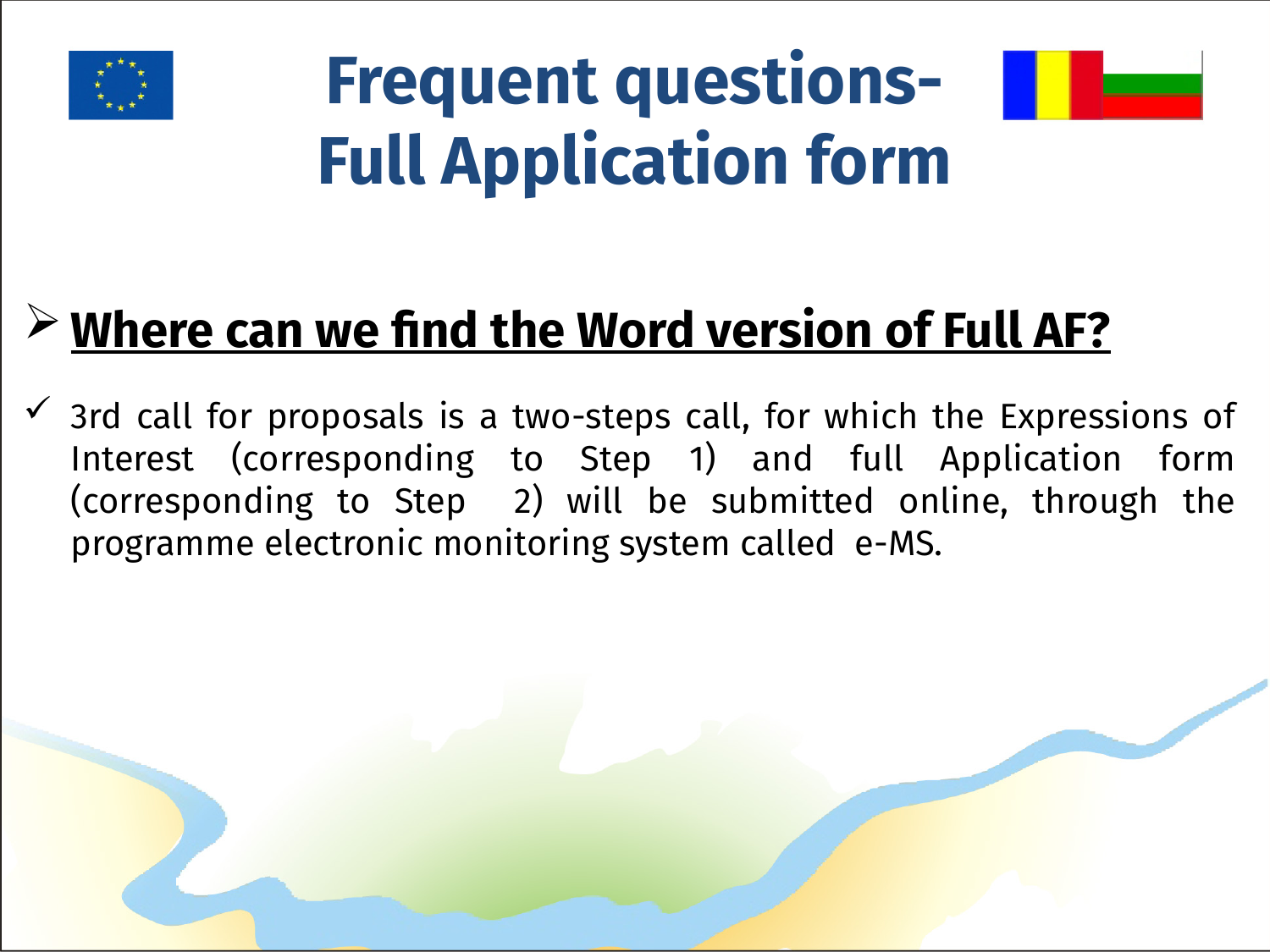

# Frequent questions- Full Application form

Where can we find the Word version of Full AF?

3rd call for proposals is a two-steps call, for which the Expressions of Interest (corresponding to Step 1) and full Application form (corresponding to Step  2) will be submitted online, through the programme electronic monitoring system called  e-MS.